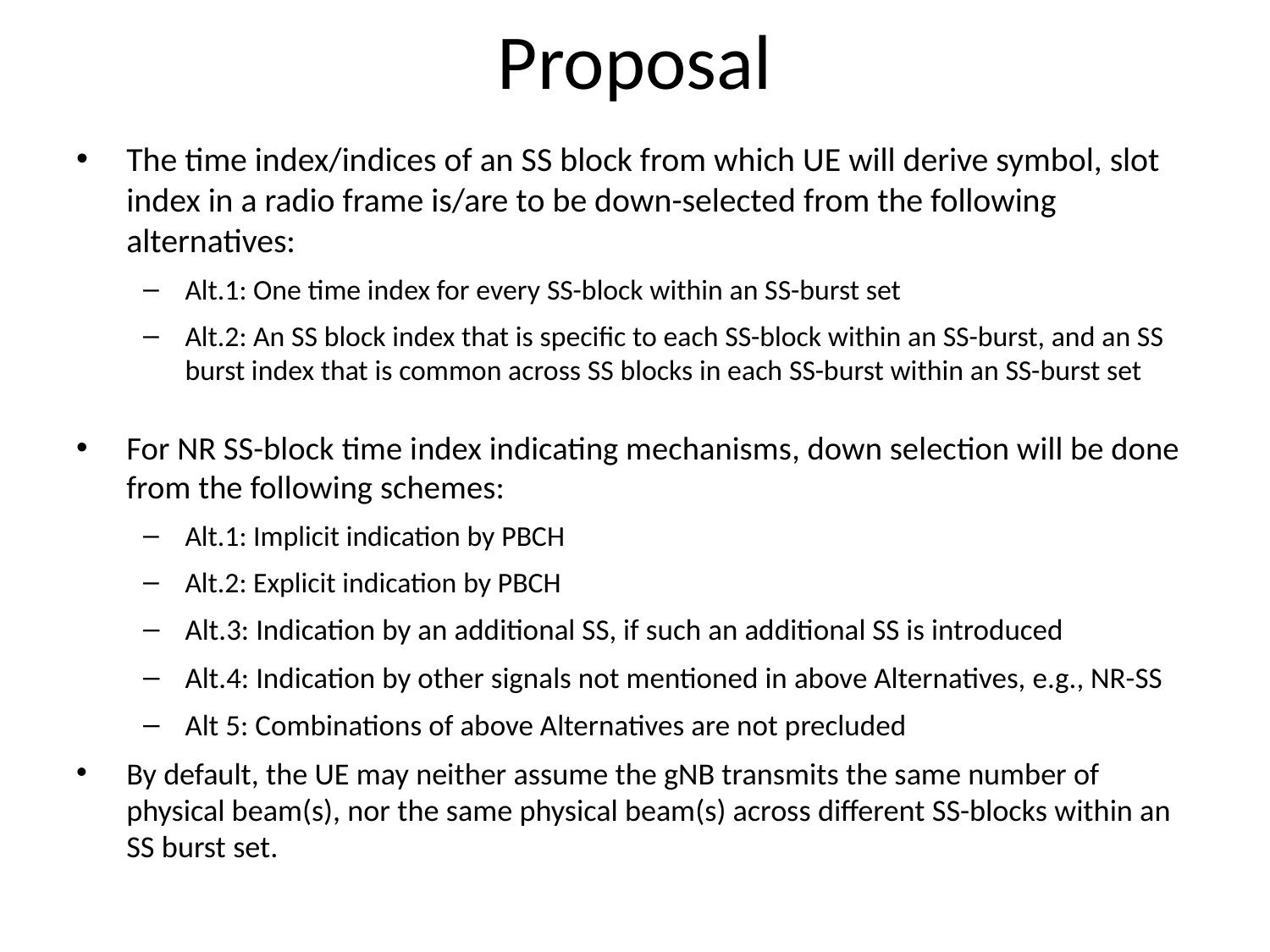

# Proposal

The time index/indices of an SS block from which UE will derive symbol, slot index in a radio frame is/are to be down-selected from the following alternatives:
Alt.1: One time index for every SS-block within an SS-burst set
Alt.2: An SS block index that is specific to each SS-block within an SS-burst, and an SS burst index that is common across SS blocks in each SS-burst within an SS-burst set

For NR SS-block time index indicating mechanisms, down selection will be done from the following schemes:
Alt.1: Implicit indication by PBCH
Alt.2: Explicit indication by PBCH
Alt.3: Indication by an additional SS, if such an additional SS is introduced
Alt.4: Indication by other signals not mentioned in above Alternatives, e.g., NR-SS
Alt 5: Combinations of above Alternatives are not precluded
By default, the UE may neither assume the gNB transmits the same number of physical beam(s), nor the same physical beam(s) across different SS-blocks within an SS burst set.